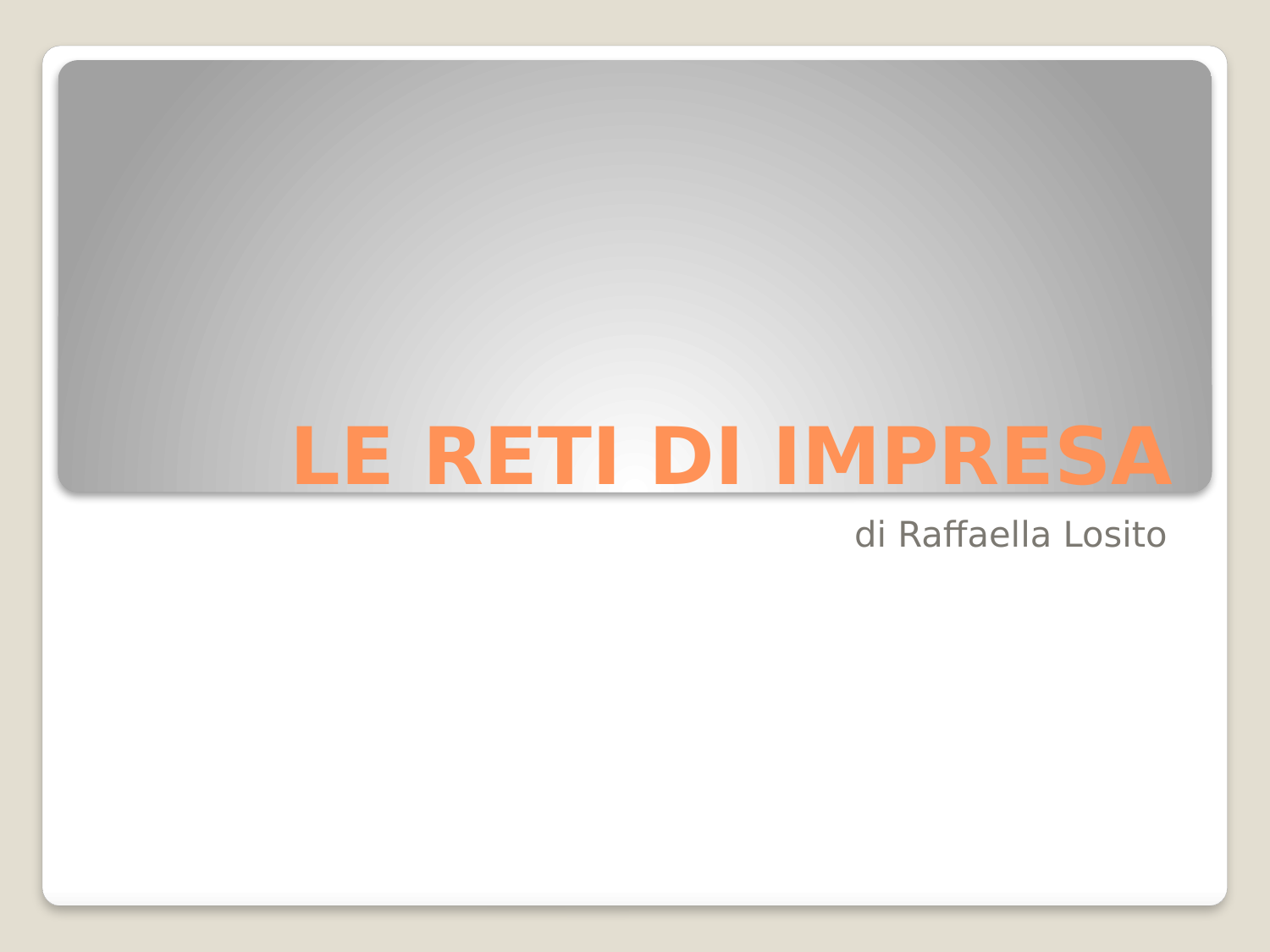

# LE RETI DI IMPRESA
di Raffaella Losito